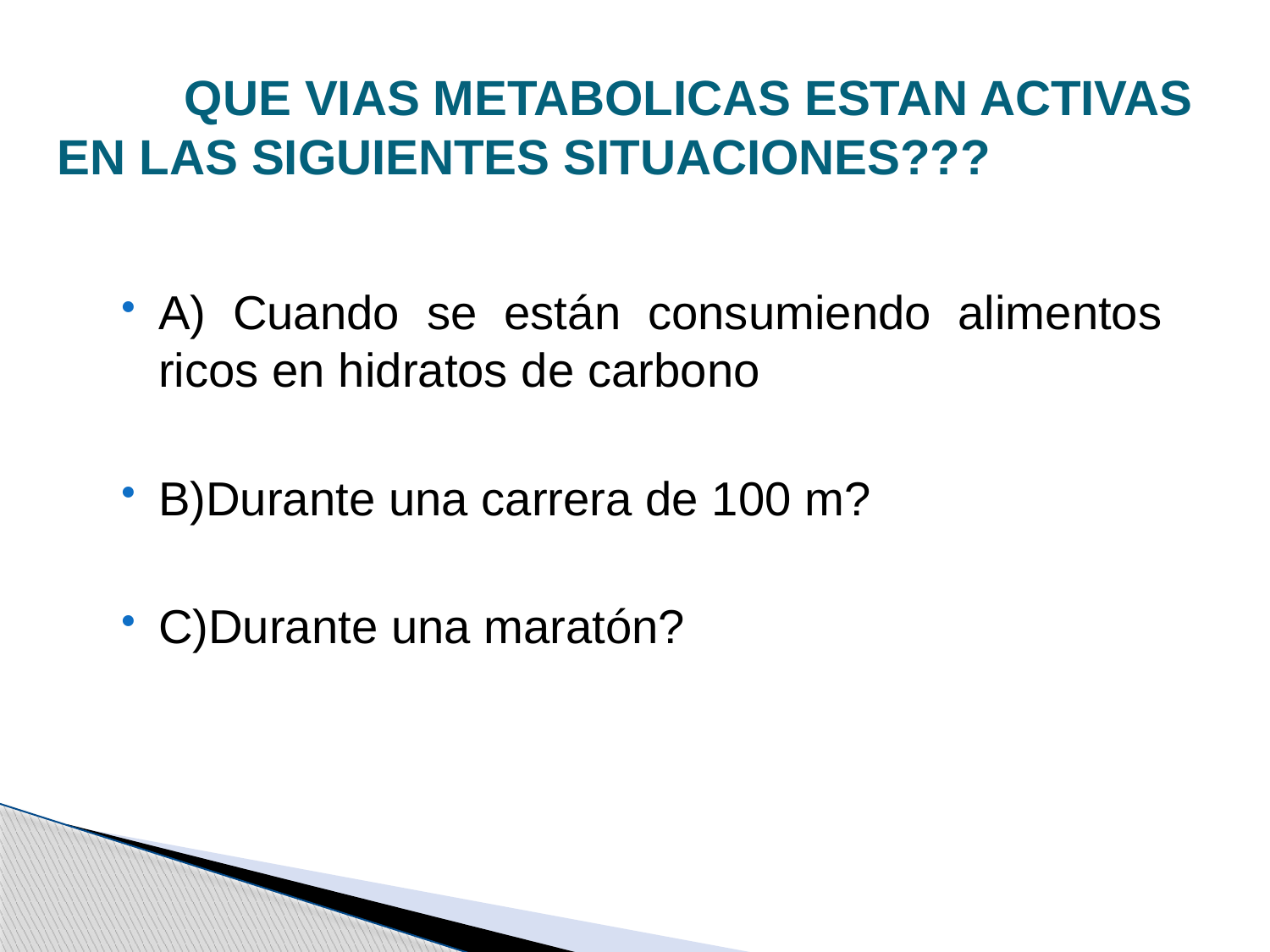

# QUE VIAS METABOLICAS ESTAN ACTIVAS EN LAS SIGUIENTES SITUACIONES???
A) Cuando se están consumiendo alimentos ricos en hidratos de carbono

B)Durante una carrera de 100 m?

C)Durante una maratón?